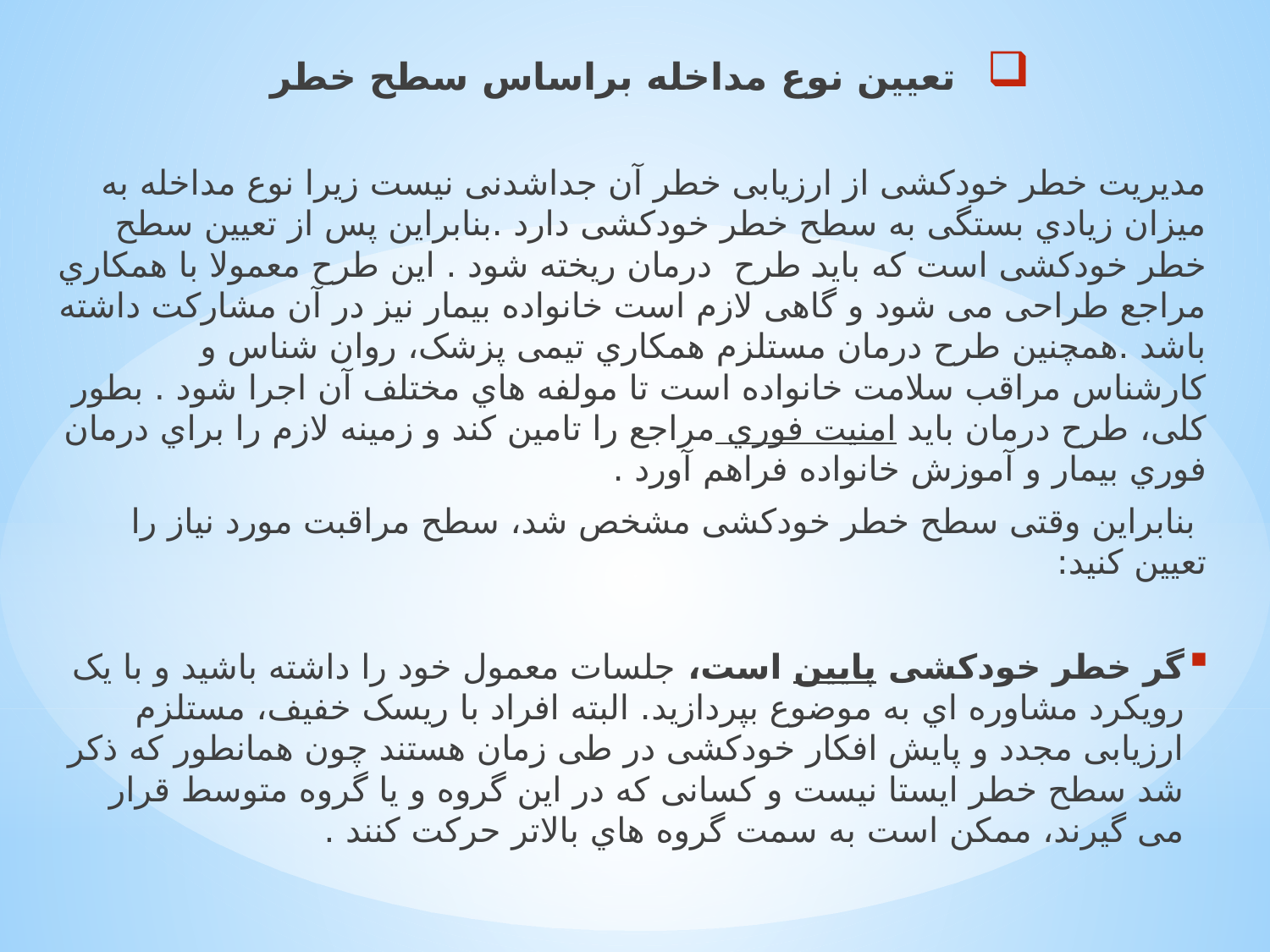

ﺗﻌﯿﯿﻦ ﻧﻮع ﻣﺪاﺧﻠﻪ ﺑﺮاﺳﺎس ﺳﻄﺢ ﺧﻄﺮ

ﻣﺪﯾﺮﯾﺖ ﺧﻄﺮ ﺧﻮدﮐﺸﯽ از ارزﯾﺎﺑﯽ ﺧﻄﺮ آن ﺟﺪاﺷﺪﻧﯽ ﻧﯿﺴﺖ زﯾﺮا ﻧﻮع ﻣﺪاﺧﻠﻪ ﺑﻪ ﻣﯿﺰان زﯾﺎدي ﺑﺴﺘﮕﯽ ﺑﻪ ﺳﻄﺢ ﺧﻄﺮ ﺧﻮدﮐﺸﯽ دارد .ﺑﻨﺎﺑﺮاﯾﻦ ﭘﺲ از ﺗﻌﯿﯿﻦ ﺳﻄﺢ ﺧﻄﺮ ﺧﻮدﮐﺸﯽ اﺳﺖ ﮐﻪ ﺑﺎﯾﺪ ﻃﺮح  درﻣﺎن رﯾﺨﺘﻪ ﺷﻮد . اﯾﻦ ﻃﺮح ﻣﻌﻤﻮﻻ ﺑﺎ ﻫﻤﮑﺎري ﻣﺮاﺟﻊ ﻃﺮاﺣﯽ ﻣﯽ ﺷﻮد و ﮔﺎﻫﯽ ﻻزم اﺳﺖ ﺧﺎﻧﻮاده ﺑﯿﻤﺎر ﻧﯿﺰ در آن ﻣﺸﺎرﮐﺖ داﺷﺘﻪ ﺑﺎﺷﺪ .ﻫﻤﭽﻨﯿﻦ ﻃﺮح درﻣﺎن ﻣﺴﺘﻠﺰم ﻫﻤﮑﺎري ﺗﯿﻤﯽ ﭘﺰﺷﮏ، روان ﺷﻨﺎس و ﮐﺎرﺷﻨﺎس ﻣﺮاﻗﺐ ﺳﻼﻣﺖ ﺧﺎﻧﻮاده اﺳﺖ ﺗﺎ ﻣﻮﻟﻔﻪ ﻫﺎي ﻣﺨﺘﻠﻒ آن اﺟﺮا ﺷﻮد . ﺑﻄﻮر ﮐﻠﯽ، ﻃﺮح درﻣﺎن ﺑﺎﯾﺪ اﻣﻨﯿﺖ ﻓﻮري ﻣﺮاﺟﻊ را ﺗﺎﻣﯿﻦ ﮐﻨﺪ و زﻣﯿﻨﻪ ﻻزم را ﺑﺮاي درﻣﺎن ﻓﻮري ﺑﯿﻤﺎر و آﻣﻮزش ﺧﺎﻧﻮاده ﻓﺮاﻫﻢ آورد .
 ﺑﻨﺎﺑﺮاﯾﻦ وﻗﺘﯽ ﺳﻄﺢ ﺧﻄﺮ ﺧﻮدﮐﺸﯽ ﻣﺸﺨﺺ ﺷﺪ، ﺳﻄﺢ ﻣﺮاﻗﺒﺖ ﻣﻮرد ﻧﯿﺎز را ﺗﻌﯿﯿﻦ ﮐﻨﯿﺪ:

ﮔﺮ ﺧﻄﺮ ﺧﻮدﮐﺸﯽ ﭘﺎﯾﯿﻦ اﺳﺖ، ﺟﻠﺴﺎت ﻣﻌﻤﻮل ﺧﻮد را داﺷﺘﻪ ﺑﺎﺷﯿﺪ و ﺑﺎ ﯾﮏ روﯾﮑﺮد ﻣﺸﺎوره اي ﺑﻪ ﻣﻮﺿﻮع ﺑﭙﺮدازید. اﻟﺒﺘﻪ اﻓﺮاد ﺑﺎ رﯾﺴﮏ ﺧﻔﯿﻒ، ﻣﺴﺘﻠﺰم ارزﯾﺎﺑﯽ ﻣﺠﺪد و ﭘﺎﯾﺶ اﻓﮑﺎر ﺧﻮدﮐﺸﯽ در ﻃﯽ زﻣﺎن ﻫﺴﺘﻨﺪ ﭼﻮن ﻫﻤﺎﻧﻄﻮر ﮐﻪ ذﮐﺮ ﺷﺪ ﺳﻄﺢ ﺧﻄﺮ اﯾﺴﺘﺎ ﻧﯿﺴﺖ و ﮐﺴﺎﻧﯽ ﮐﻪ در اﯾﻦ ﮔﺮوه و ﯾﺎ ﮔﺮوه ﻣﺘﻮﺳﻂ ﻗﺮار ﻣﯽ ﮔﯿﺮﻧﺪ، ﻣﻤﮑﻦ اﺳﺖ ﺑﻪ ﺳﻤﺖ ﮔﺮوه ﻫﺎي ﺑﺎﻻﺗﺮ ﺣﺮﮐﺖ ﮐﻨﻨﺪ .